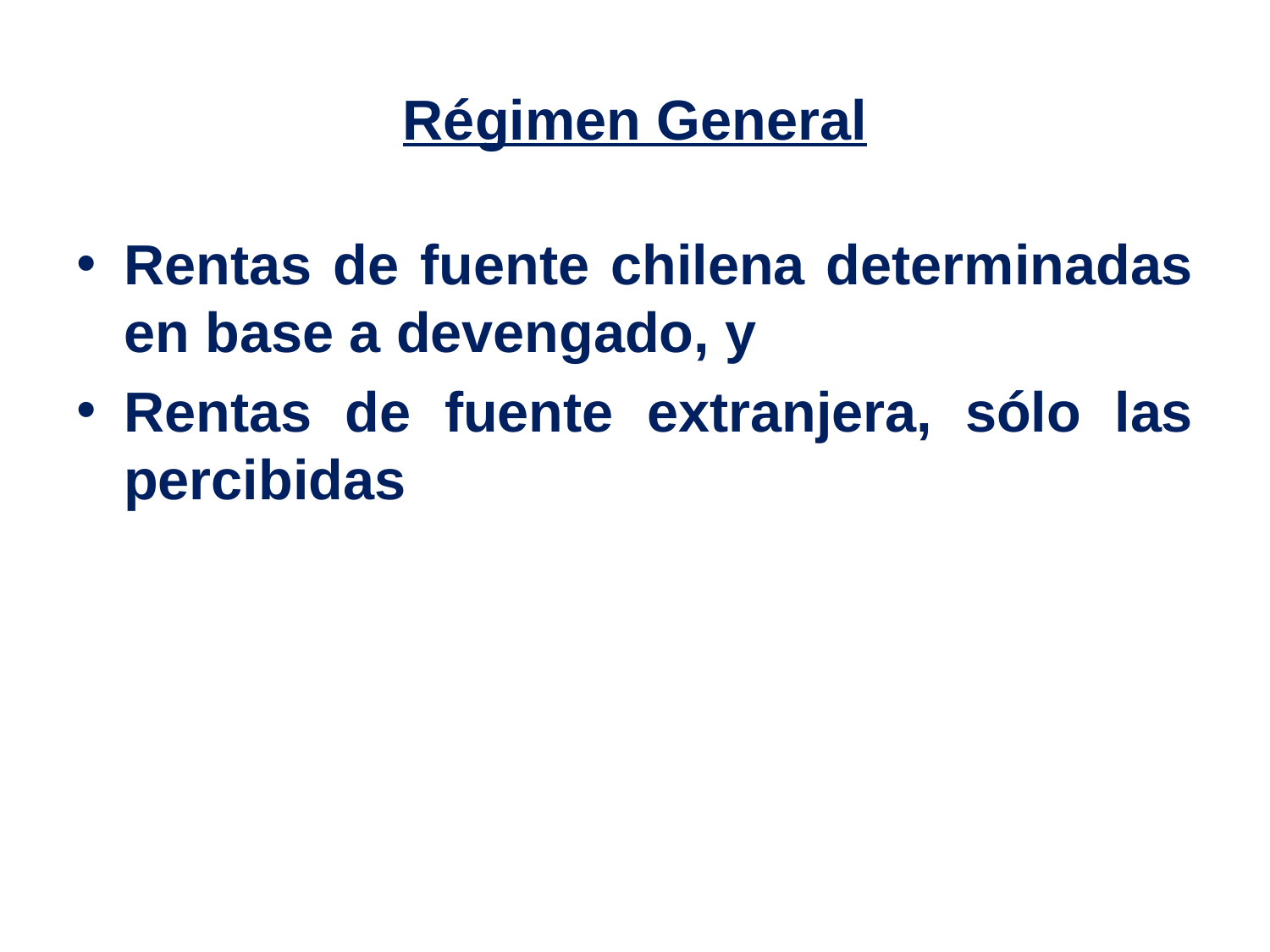

# Régimen General
Rentas de fuente chilena determinadas en base a devengado, y
Rentas de fuente extranjera, sólo las percibidas